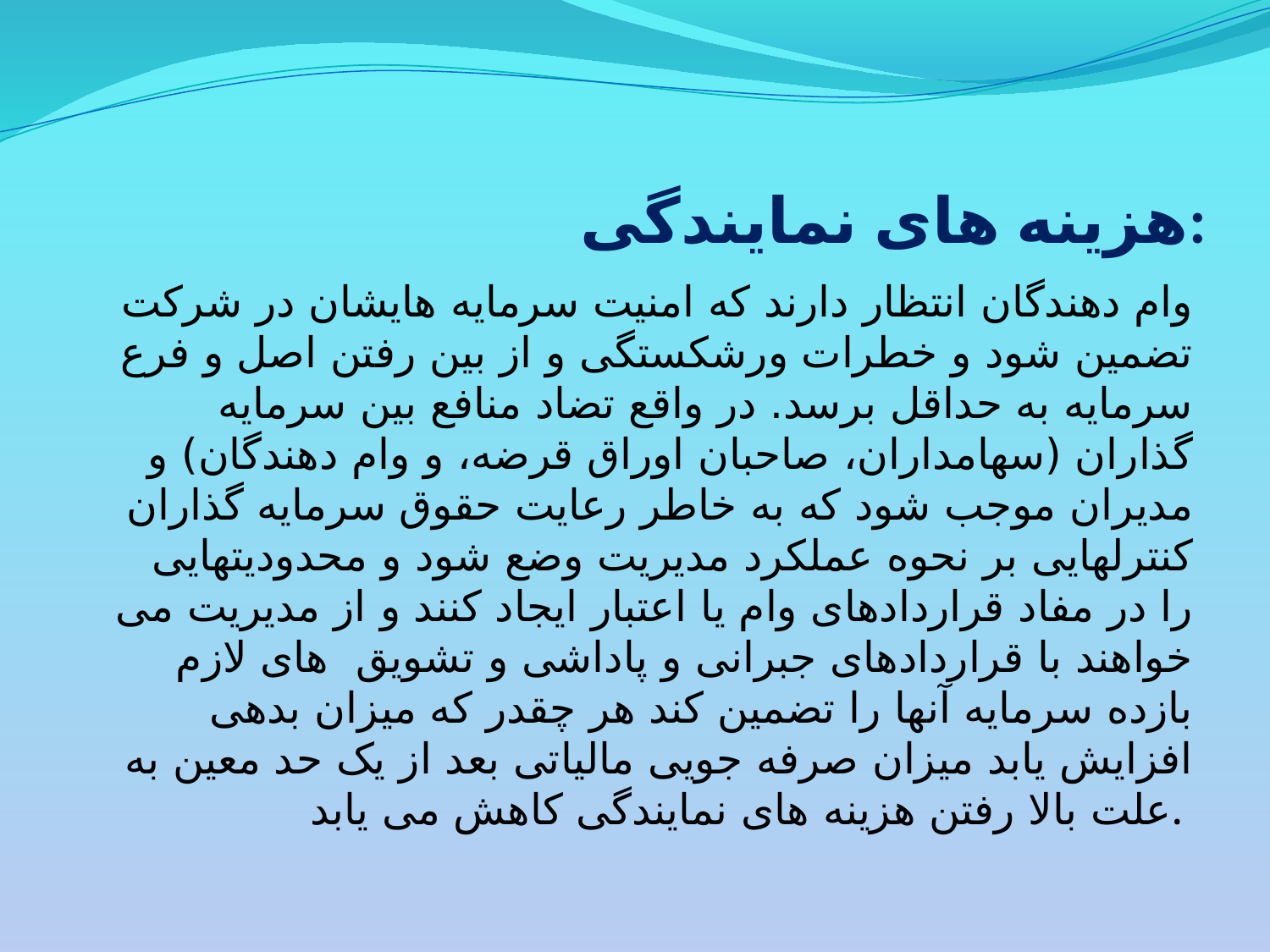

# هزينه های نمايندگی:
وام دهندگان انتظار دارند که امنیت سرمایه هایشان در شرکت تضمین شود و خطرات ورشکستگی و از بین رفتن اصل و فرع سرمایه به حداقل برسد. در واقع تضاد منافع بین سرمایه گذاران (سهامداران، صاحبان اوراق قرضه، و وام دهندگان) و مدیران موجب شود که به خاطر رعایت حقوق سرمایه گذاران کنترلهایی بر نحوه عملکرد مدیریت وضع شود و محدودیتهایی را در مفاد قراردادهای وام یا اعتبار ایجاد کنند و از مدیریت می خواهند با قراردادهای جبرانی و پاداشی و تشویق  های لازم بازده سرمایه آنها را تضمین کند هر چقدر که میزان بدهی افزایش یابد میزان صرفه جویی مالیاتی بعد از یک حد معین به علت بالا رفتن هزینه های نمایندگی کاهش می یابد.